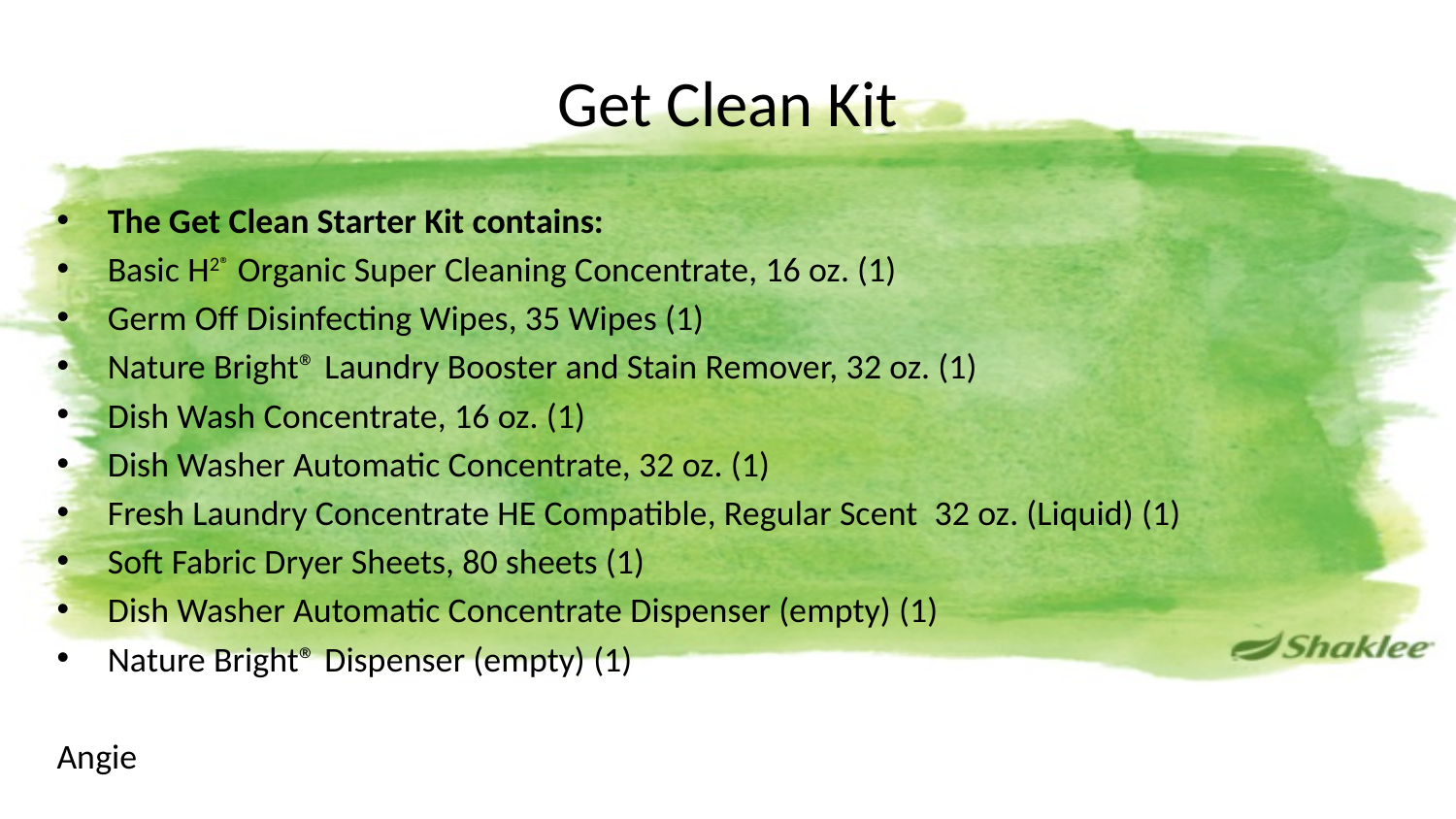

# Get Clean Kit
The Get Clean Starter Kit contains:
Basic H2® Organic Super Cleaning Concentrate, 16 oz. (1)
Germ Off Disinfecting Wipes, 35 Wipes (1)
Nature Bright® Laundry Booster and Stain Remover, 32 oz. (1)
Dish Wash Concentrate, 16 oz. (1)
Dish Washer Automatic Concentrate, 32 oz. (1)
Fresh Laundry Concentrate HE Compatible, Regular Scent  32 oz. (Liquid) (1)
Soft Fabric Dryer Sheets, 80 sheets (1)
Dish Washer Automatic Concentrate Dispenser (empty) (1)
Nature Bright® Dispenser (empty) (1)

Angie